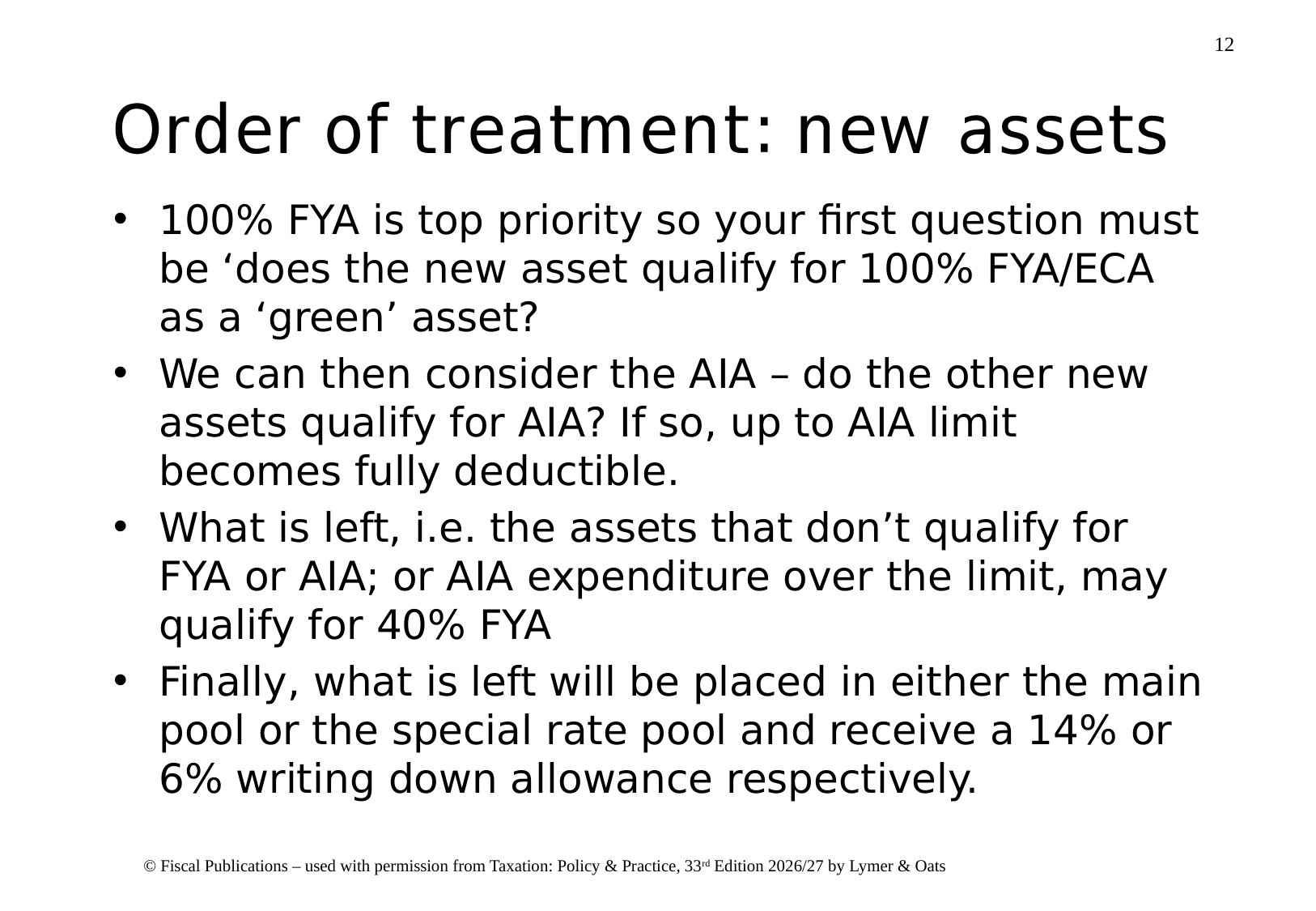

# Order of treatment: new assets
100% FYA is top priority so your first question must be ‘does the new asset qualify for 100% FYA/ECA as a ‘green’ asset?
We can then consider the AIA – do the other new assets qualify for AIA? If so, up to AIA limit becomes fully deductible.
What is left, i.e. the assets that don’t qualify for FYA or AIA; or AIA expenditure over the limit, may qualify for 40% FYA
Finally, what is left will be placed in either the main pool or the special rate pool and receive a 14% or 6% writing down allowance respectively.